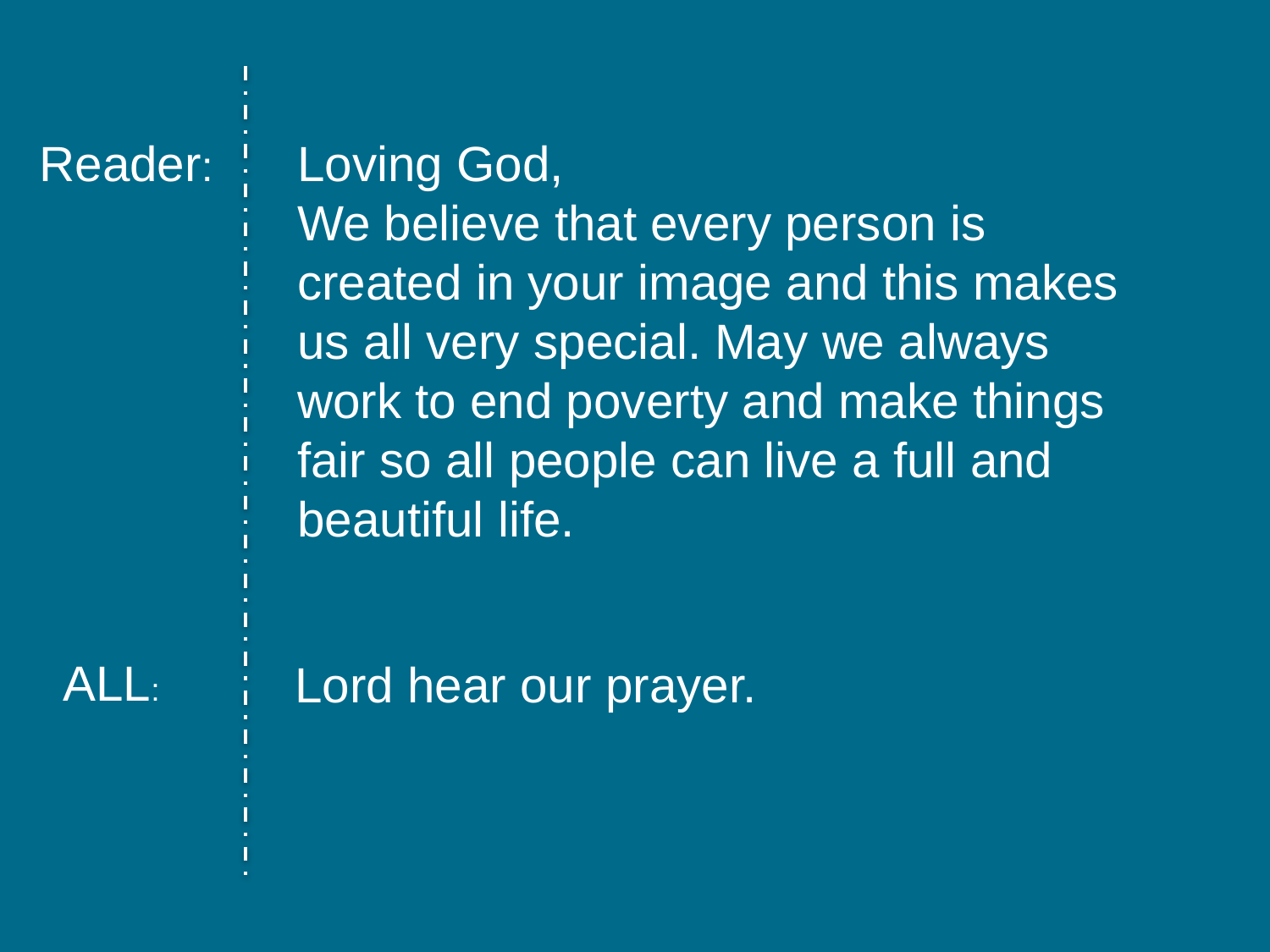

Reader:
Loving God,
We believe that every person is created in your image and this makes us all very special. May we always work to end poverty and make things fair so all people can live a full and beautiful life.
ALL:
Lord hear our prayer.